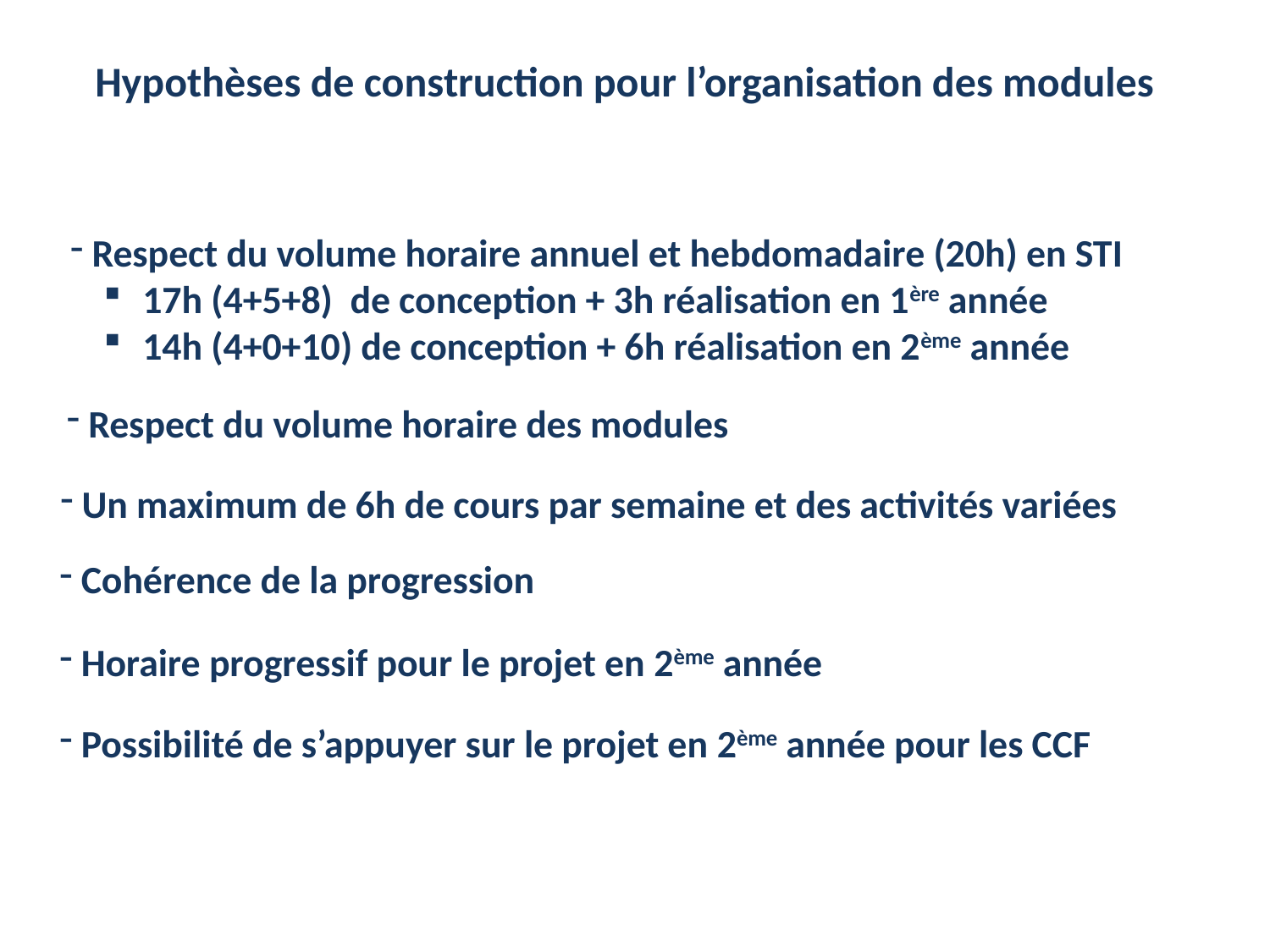

Hypothèses de construction pour l’organisation des modules
 Respect du volume horaire annuel et hebdomadaire (20h) en STI
 17h (4+5+8)  de conception + 3h réalisation en 1ère année
 14h (4+0+10) de conception + 6h réalisation en 2ème année
 Respect du volume horaire des modules
 Un maximum de 6h de cours par semaine et des activités variées
 Cohérence de la progression
 Horaire progressif pour le projet en 2ème année
 Possibilité de s’appuyer sur le projet en 2ème année pour les CCF